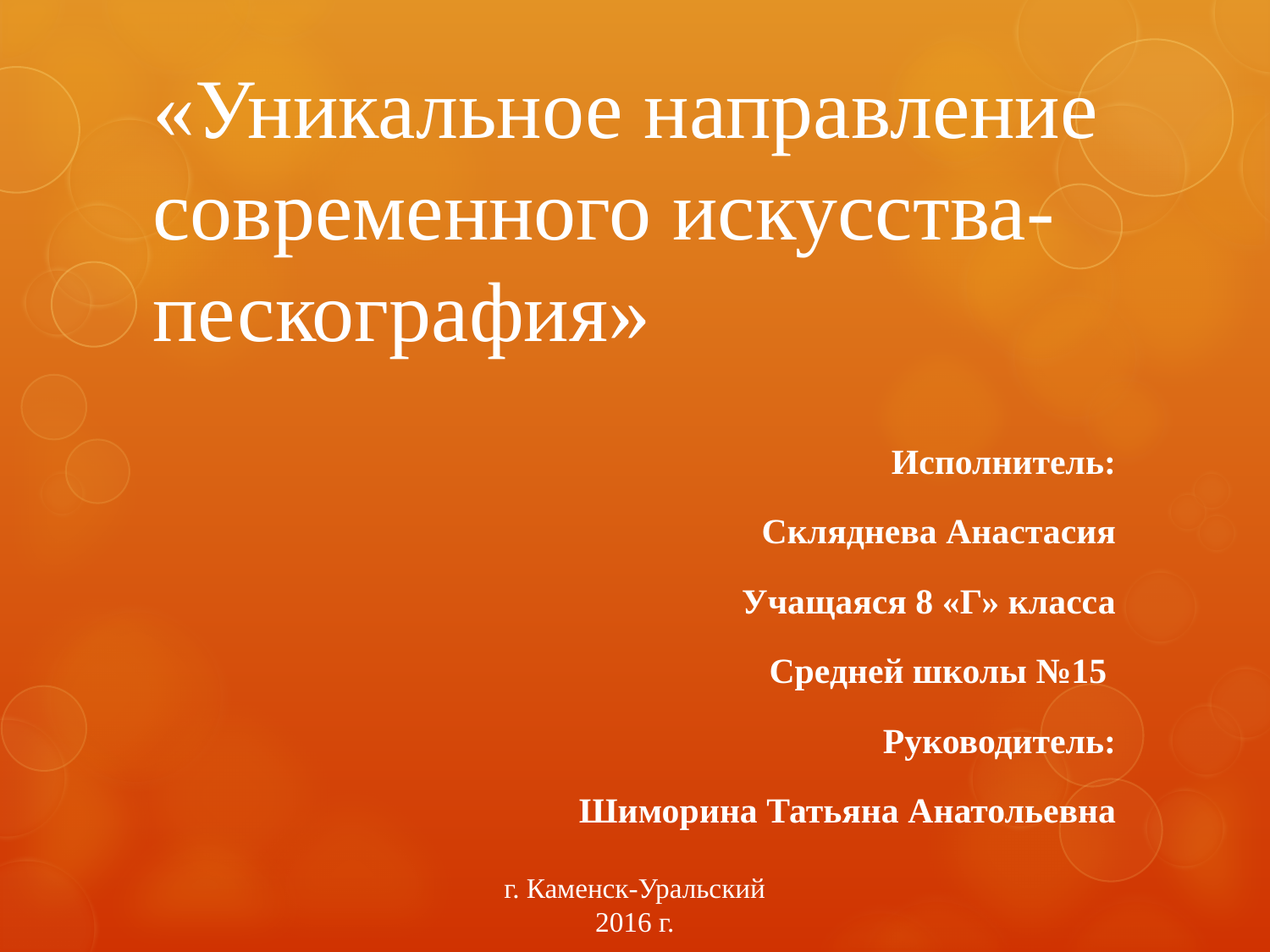

# «Уникальное направление современного искусства- пескография»
Исполнитель:
Скляднева Анастасия
Учащаяся 8 «Г» класса
Средней школы №15
Руководитель:
Шиморина Татьяна Анатольевна
г. Каменск-Уральский
2016 г.